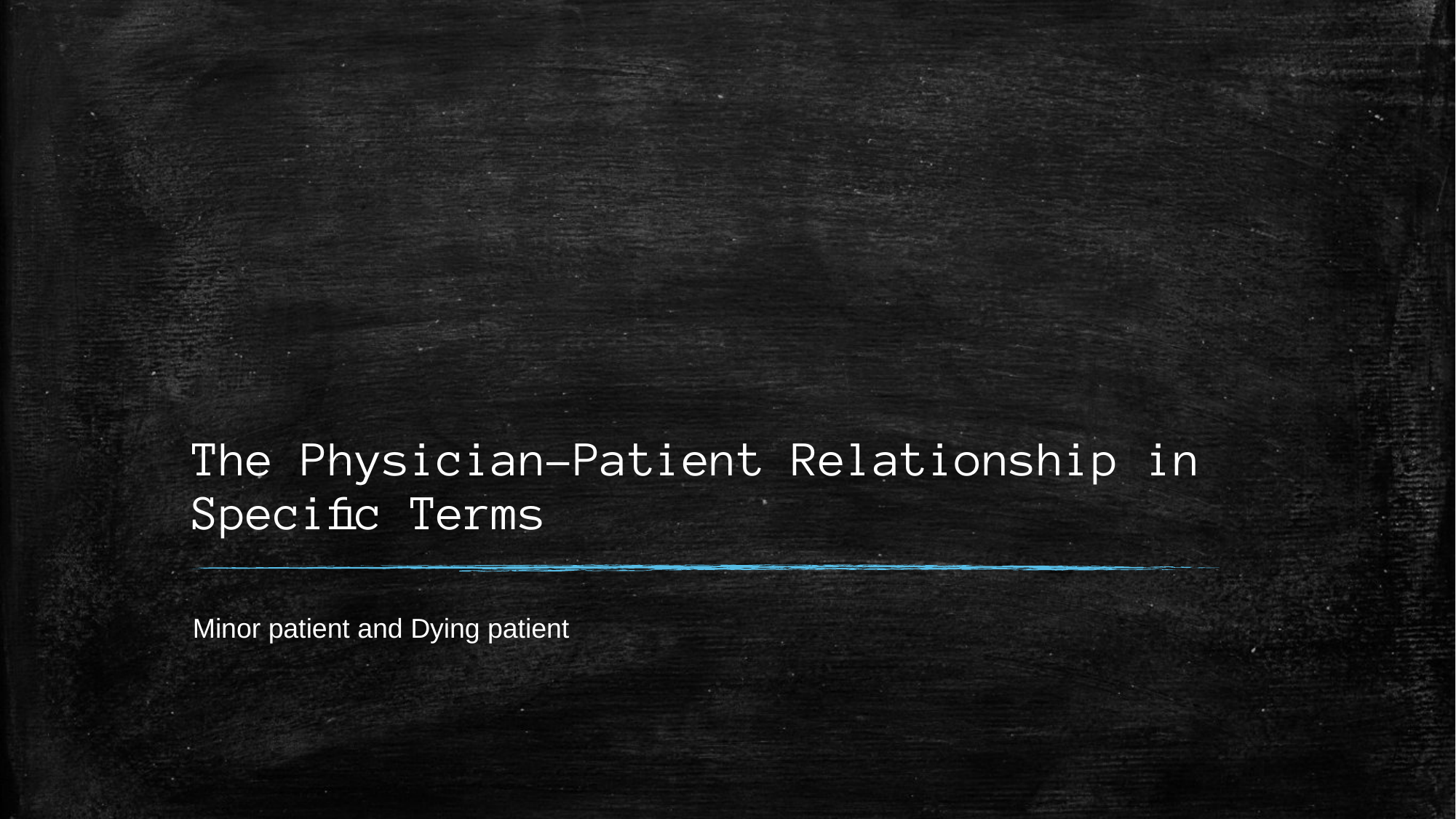

# The Physician-Patient Relationship in Speciﬁc Terms
Minor patient and Dying patient